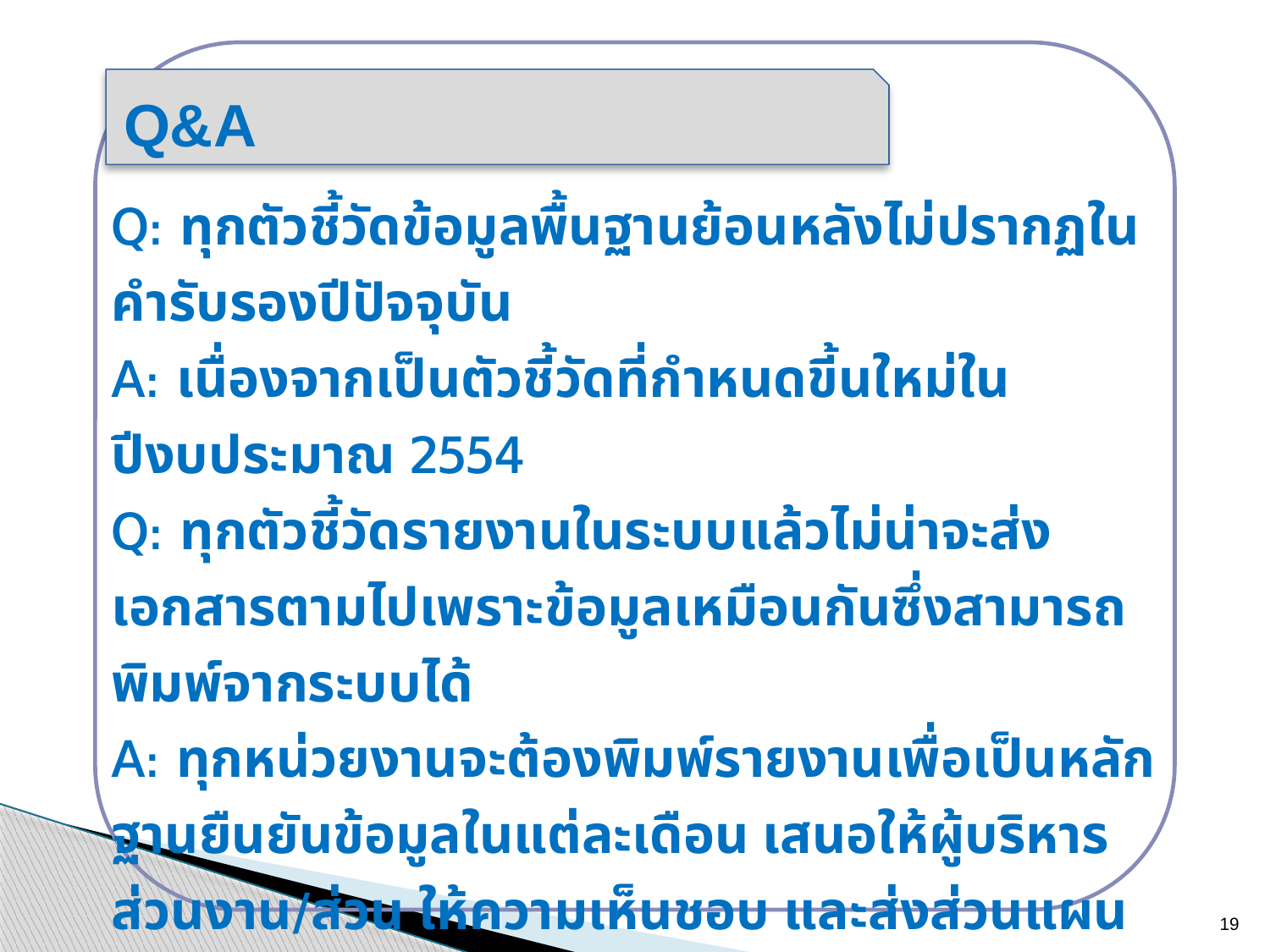

Q&A

Q: ทุกตัวชี้วัดข้อมูลพื้นฐานย้อนหลังไม่ปรากฏในคำรับรองปีปัจจุบัน
A: เนื่องจากเป็นตัวชี้วัดที่กำหนดขี้นใหม่ในปีงบประมาณ 2554
Q: ทุกตัวชี้วัดรายงานในระบบแล้วไม่น่าจะส่งเอกสารตามไปเพราะข้อมูลเหมือนกันซึ่งสามารถพิมพ์จากระบบได้
A: ทุกหน่วยงานจะต้องพิมพ์รายงานเพื่อเป็นหลักฐานยืนยันข้อมูลในแต่ละเดือน เสนอให้ผู้บริหารส่วนงาน/ส่วน ให้ความเห็นชอบ และส่งส่วนแผนงาน

19